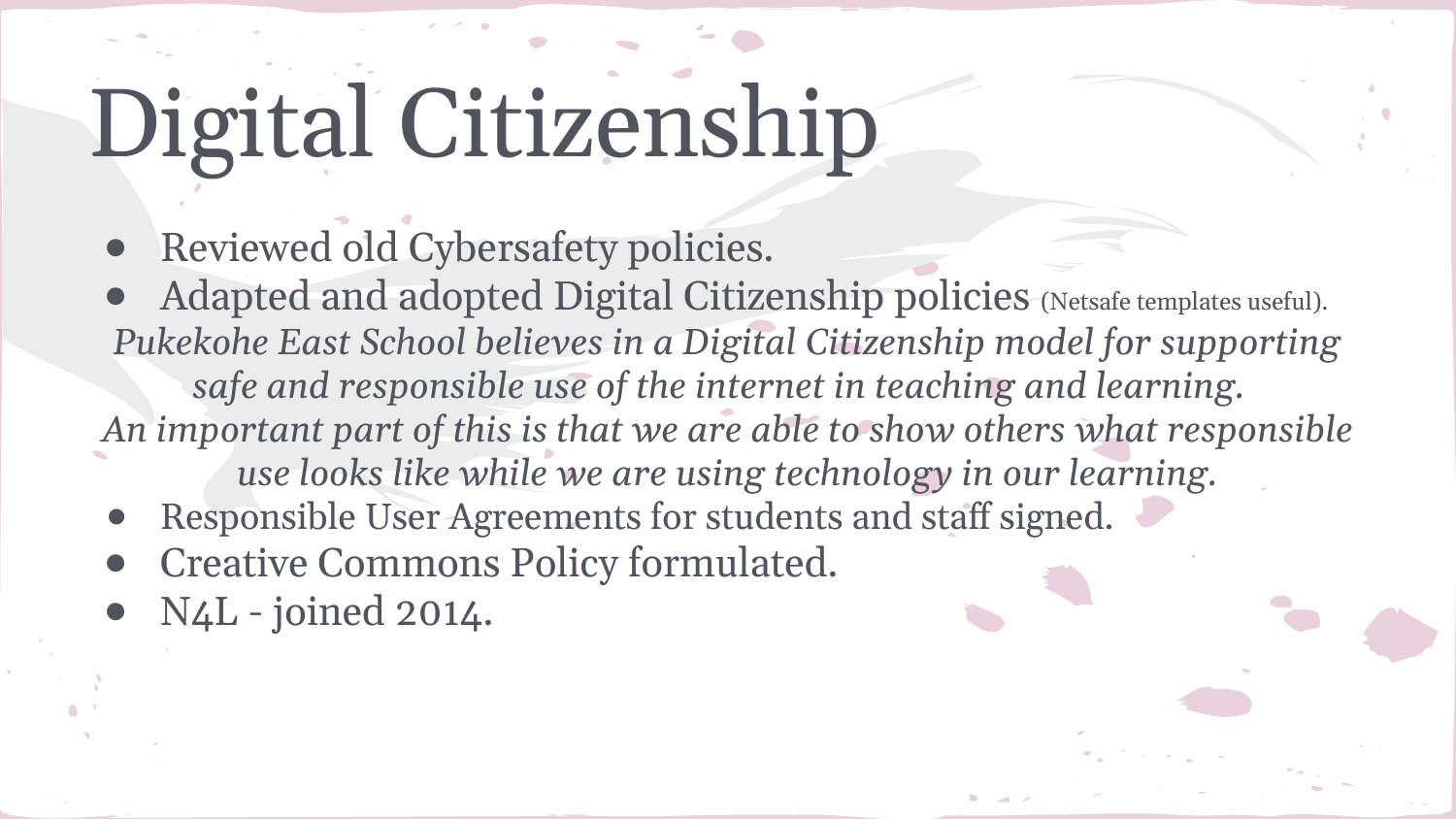

# Digital Citizenship
Reviewed old Cybersafety policies.
Adapted and adopted Digital Citizenship policies (Netsafe templates useful).
Pukekohe East School believes in a Digital Citizenship model for supporting safe and responsible use of the internet in teaching and learning.
An important part of this is that we are able to show others what responsible use looks like while we are using technology in our learning.
Responsible User Agreements for students and staff signed.
Creative Commons Policy formulated.
N4L - joined 2014.